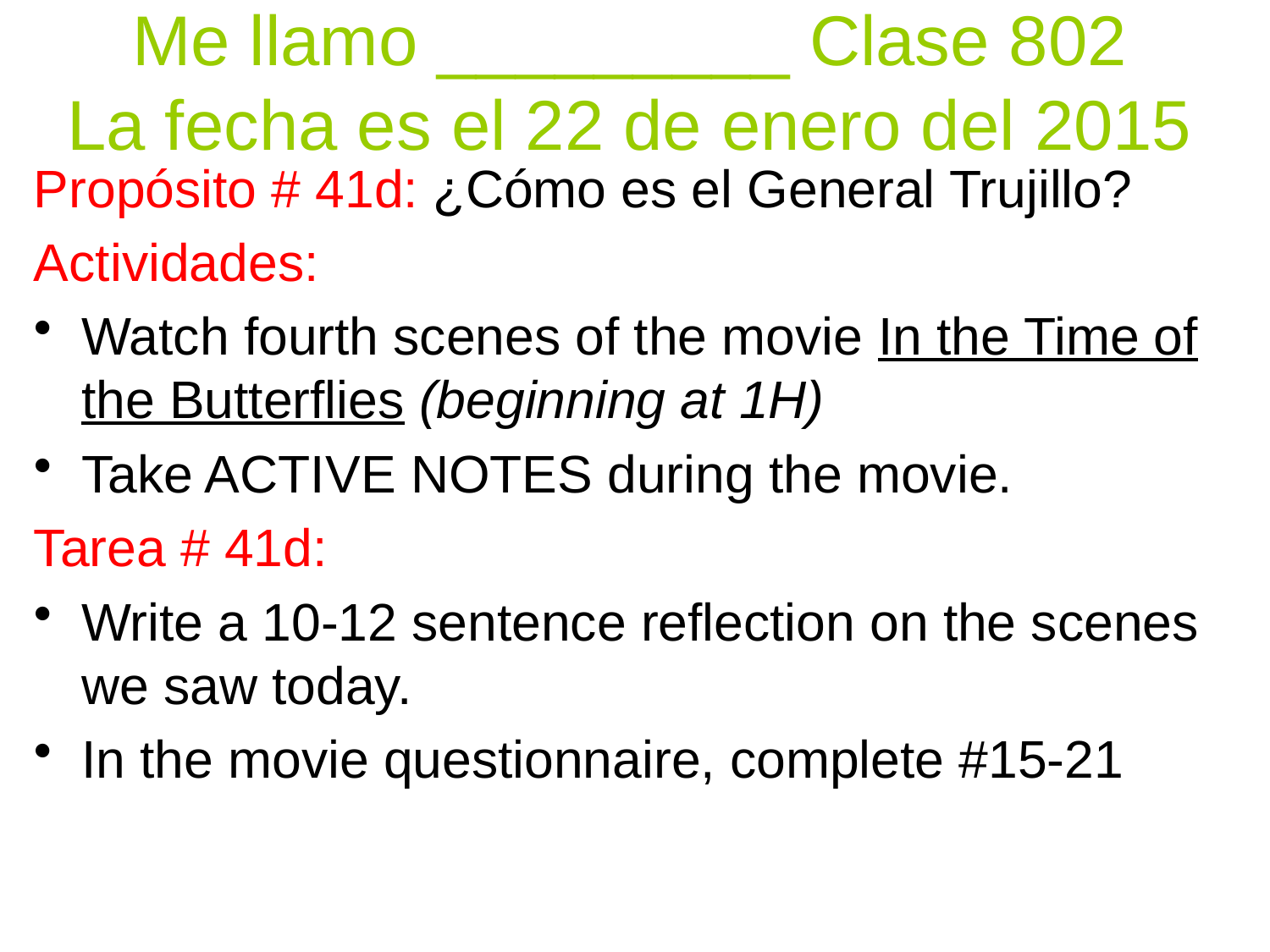

# Me llamo _________ Clase 802 La fecha es el 22 de enero del 2015
Propósito # 41d: ¿Cómo es el General Trujillo?
Actividades:
Watch fourth scenes of the movie In the Time of the Butterflies (beginning at 1H)
Take ACTIVE NOTES during the movie.
Tarea # 41d:
Write a 10-12 sentence reflection on the scenes we saw today.
In the movie questionnaire, complete #15-21